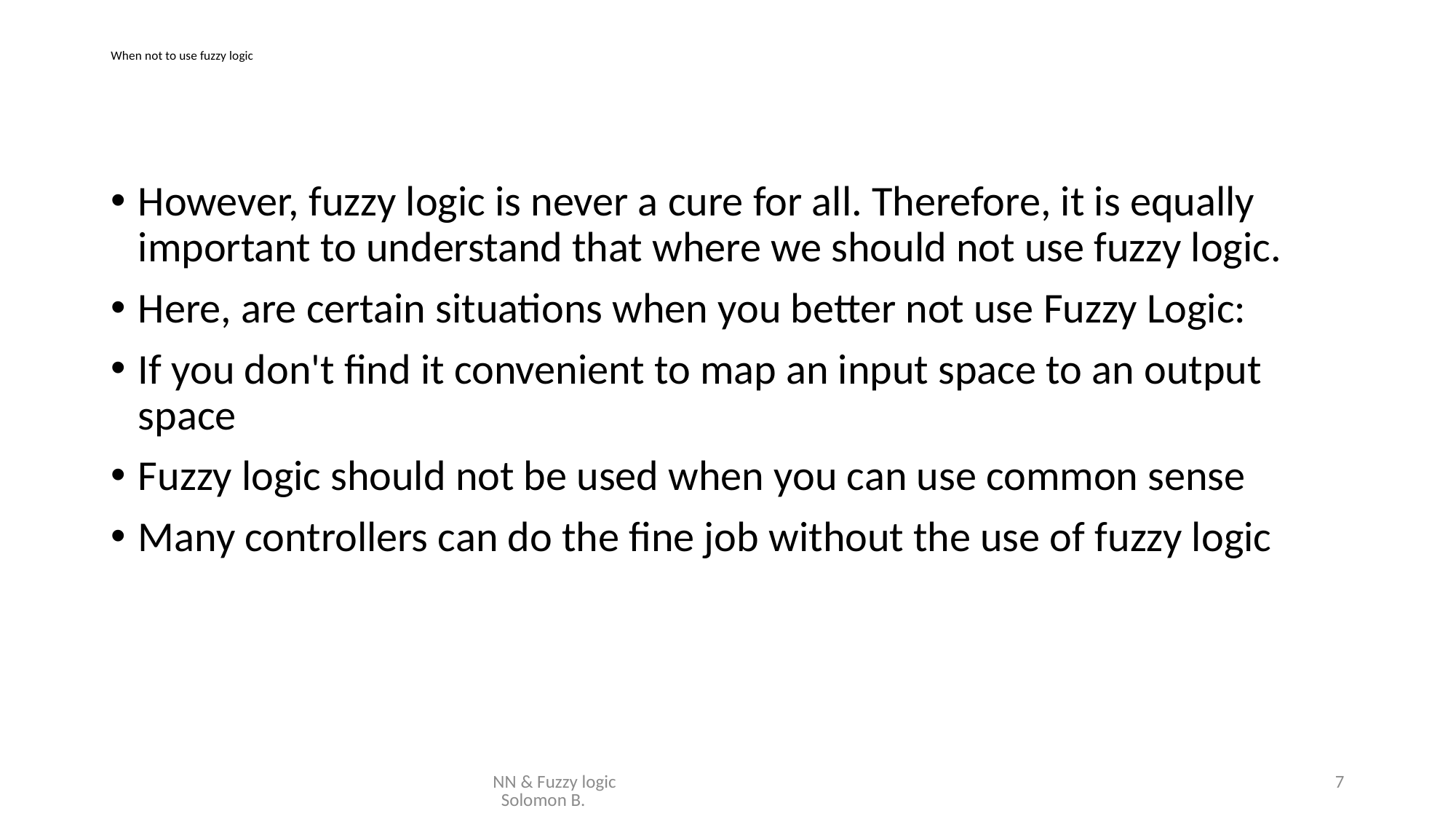

# When not to use fuzzy logic

However, fuzzy logic is never a cure for all. Therefore, it is equally important to understand that where we should not use fuzzy logic.
Here, are certain situations when you better not use Fuzzy Logic:
If you don't find it convenient to map an input space to an output space
Fuzzy logic should not be used when you can use common sense
Many controllers can do the fine job without the use of fuzzy logic

NN & Fuzzy logic                                                                                    Solomon B.
7